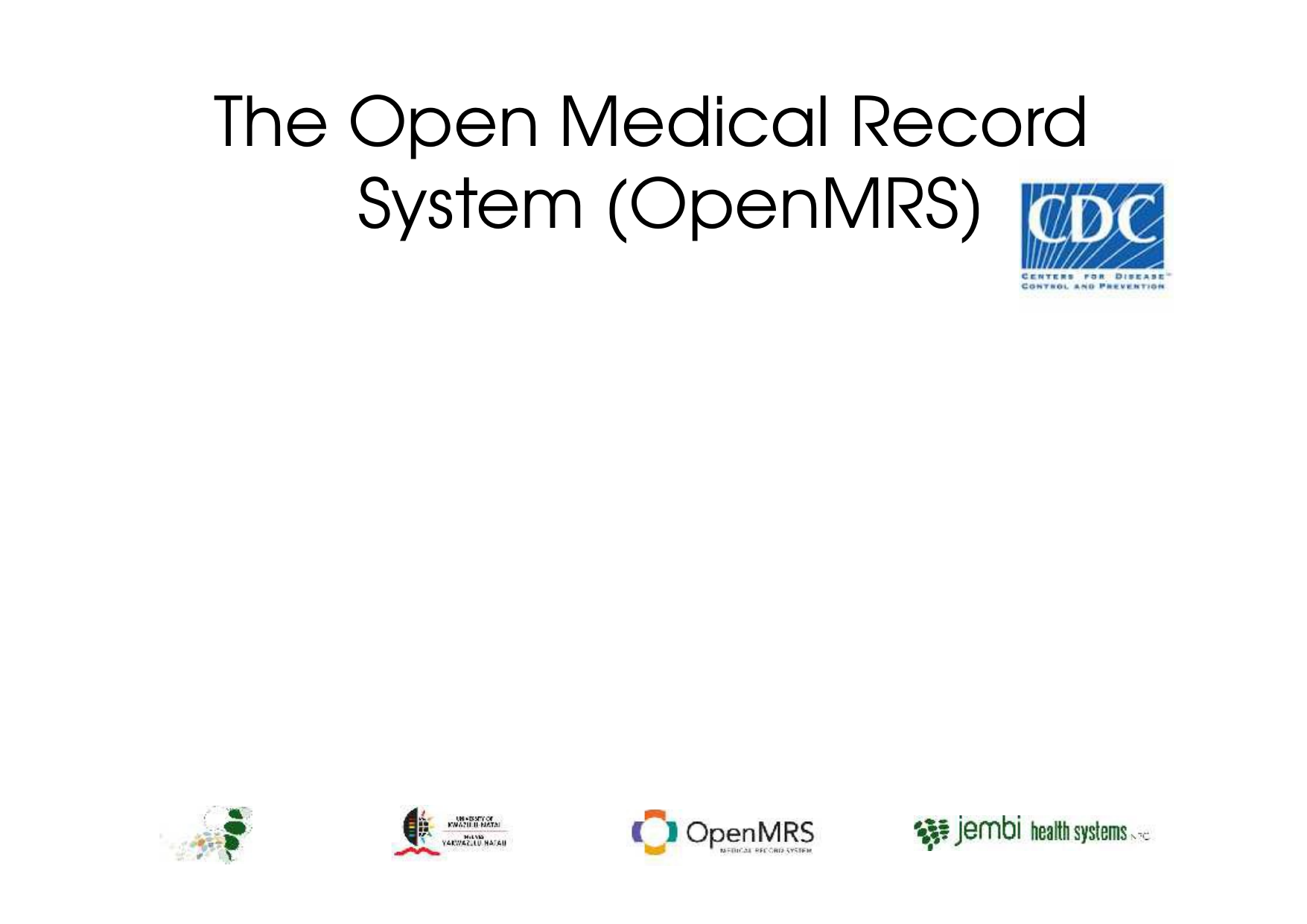

# The Open Medical Record  System (OpenMRS)